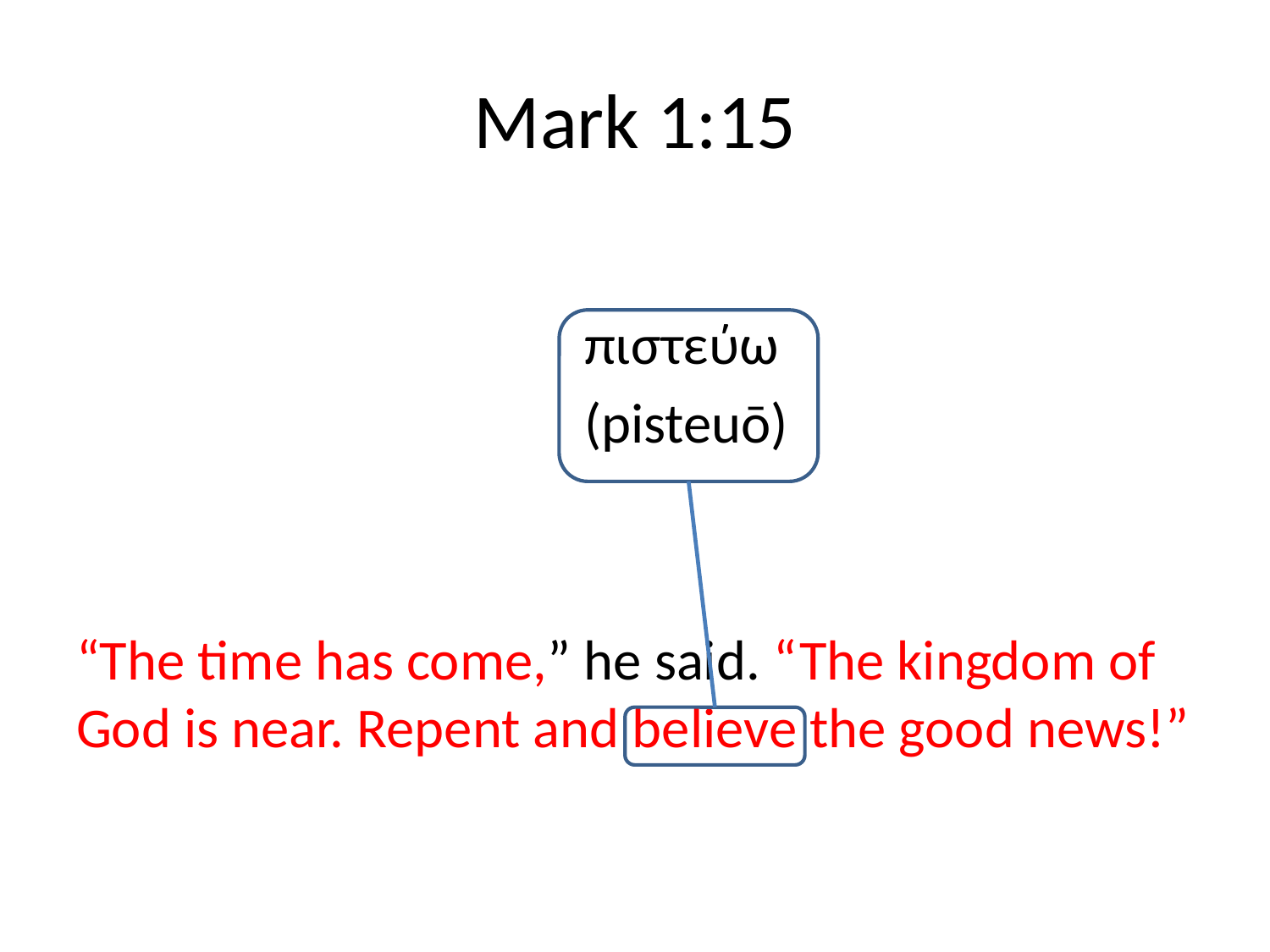

# Mark 1:15

				πιστεύω
				(pisteuō)

“The time has come,” he said. “The kingdom of God is near. Repent and believe the good news!”